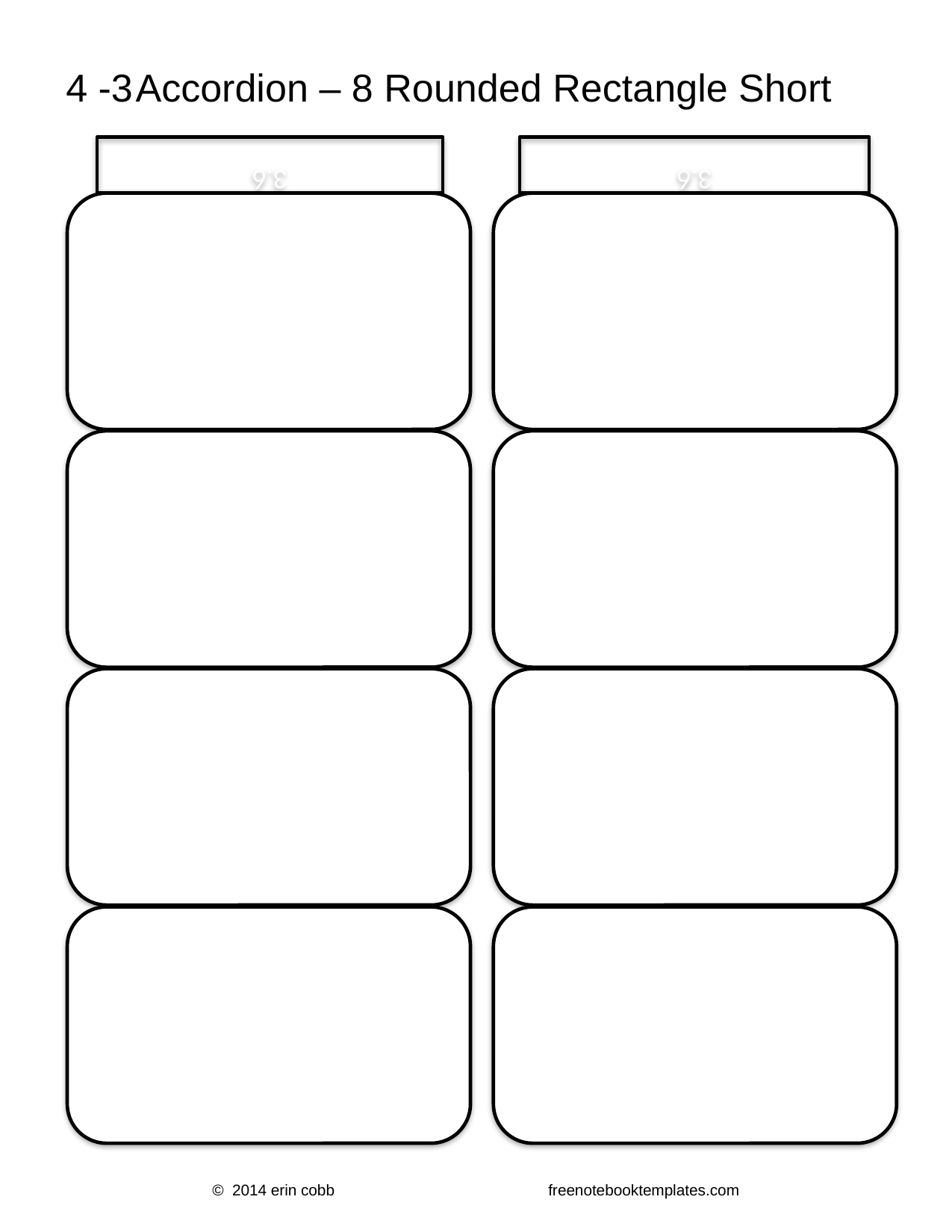

4 -3
Accordion – 8 Rounded Rectangle Short
3.6

3.6

©  2014 erin cobb		freenotebooktemplates.com